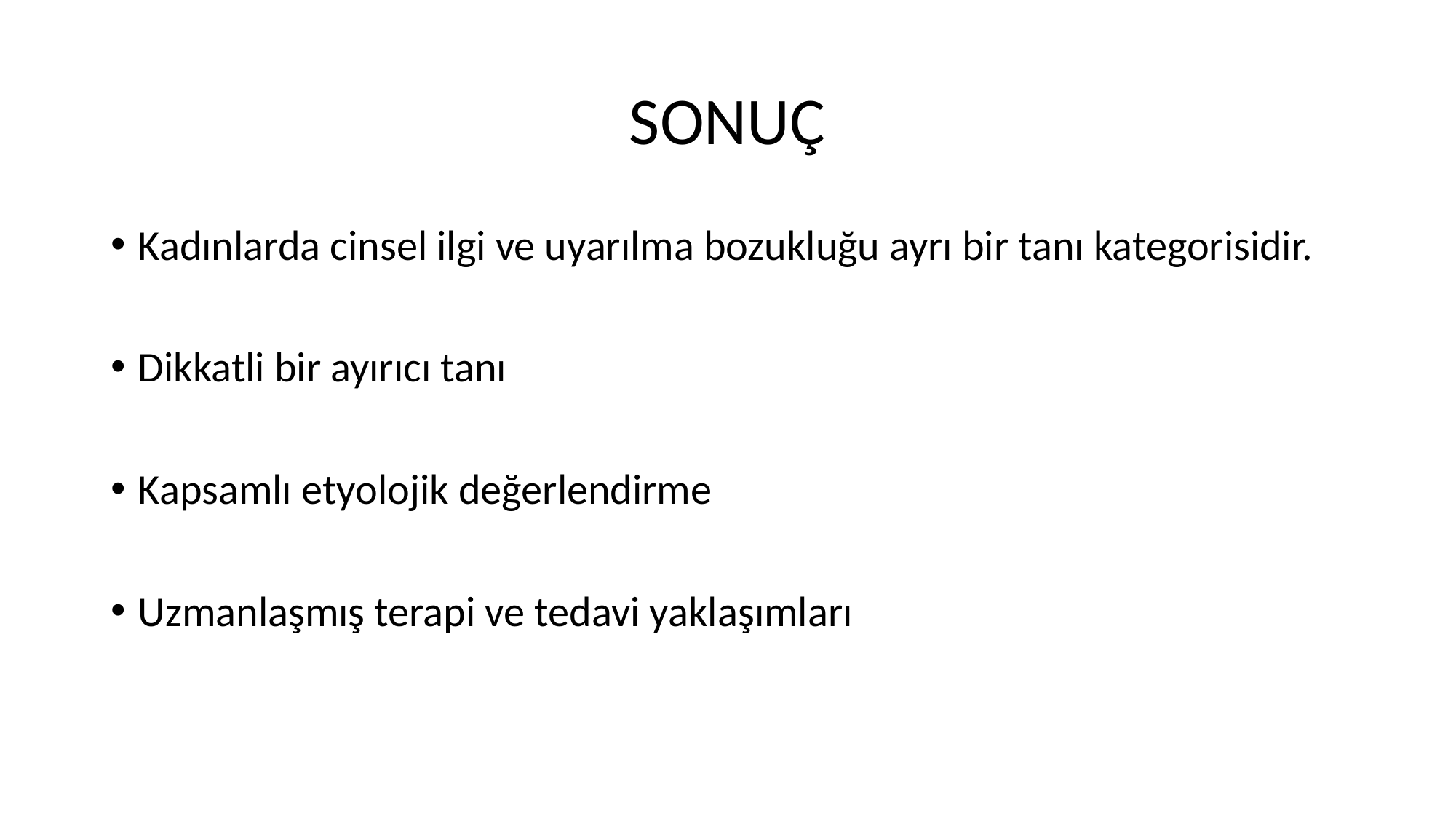

# SONUÇ
Kadınlarda cinsel ilgi ve uyarılma bozukluğu ayrı bir tanı kategorisidir.

Dikkatli bir ayırıcı tanı

Kapsamlı etyolojik değerlendirme

Uzmanlaşmış terapi ve tedavi yaklaşımları